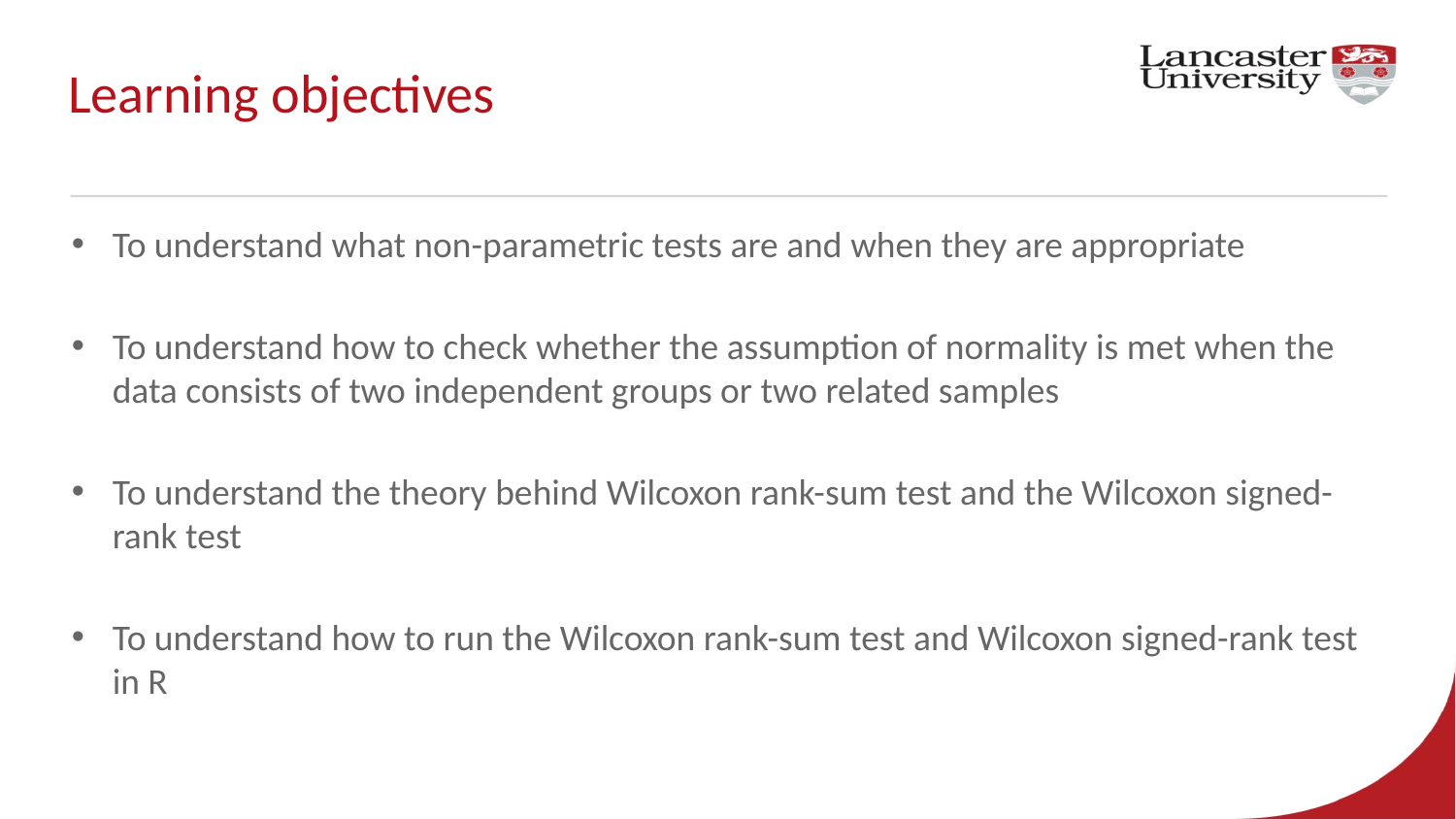

# Learning objectives
To understand what non-parametric tests are and when they are appropriate

To understand how to check whether the assumption of normality is met when the data consists of two independent groups or two related samples

To understand the theory behind Wilcoxon rank-sum test and the Wilcoxon signed-rank test

To understand how to run the Wilcoxon rank-sum test and Wilcoxon signed-rank test in R